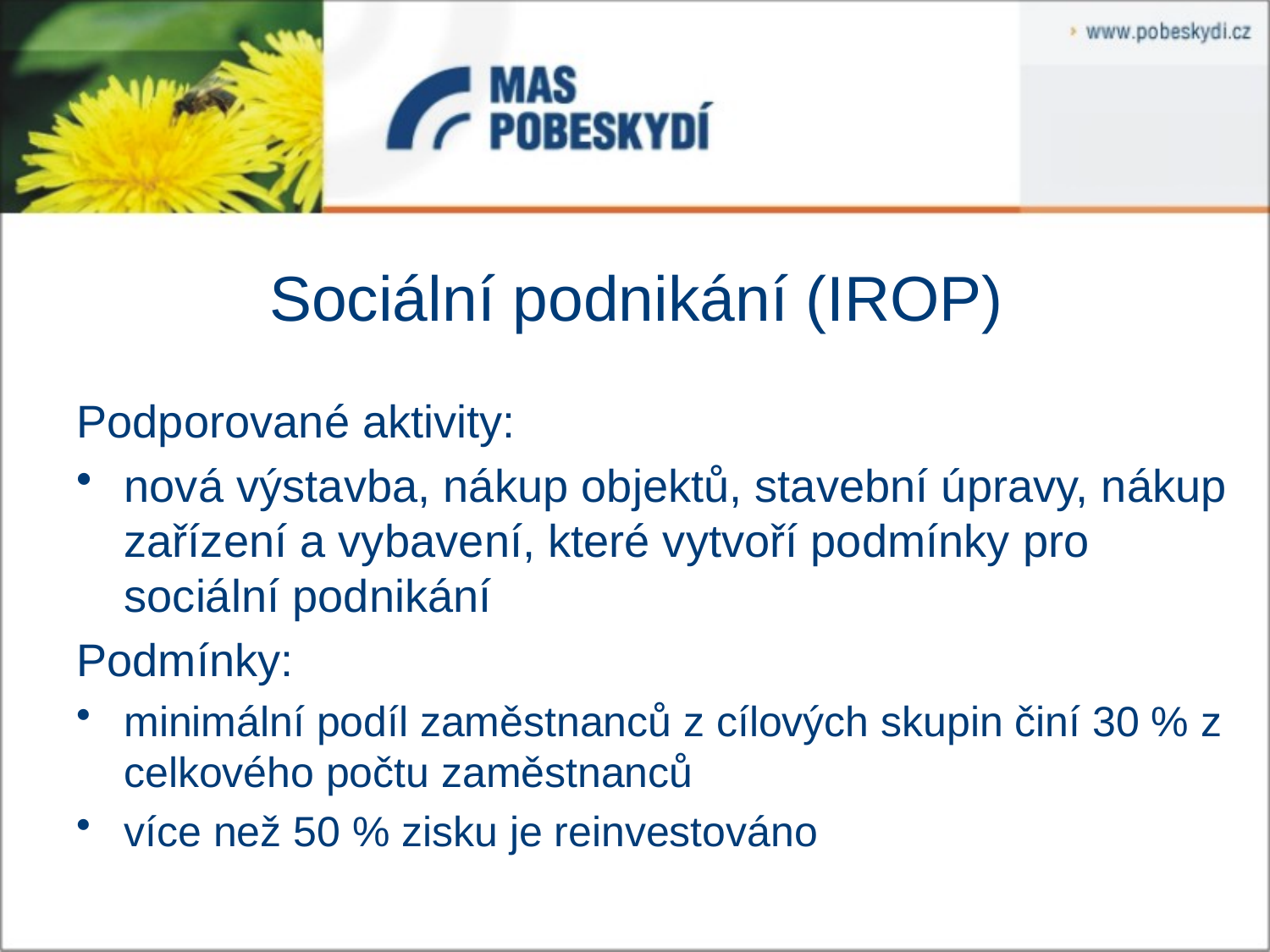

# Sociální podnikání (IROP)
Podporované aktivity:
nová výstavba, nákup objektů, stavební úpravy, nákup zařízení a vybavení, které vytvoří podmínky pro sociální podnikání
Podmínky:
minimální podíl zaměstnanců z cílových skupin činí 30 % z celkového počtu zaměstnanců
více než 50 % zisku je reinvestováno